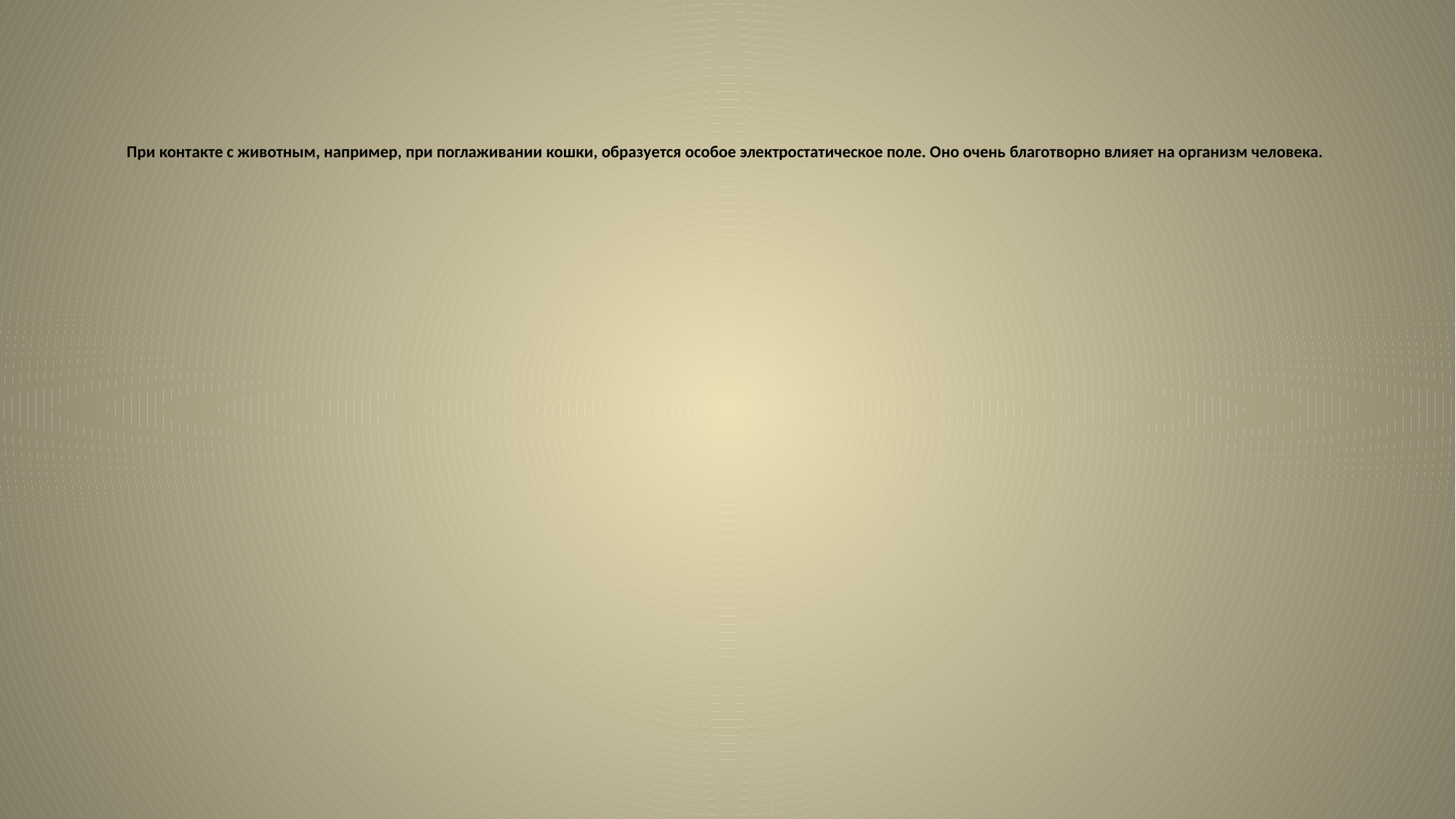

# При контакте с животным, например, при поглаживании кошки, образуется особое электростатическое поле. Оно очень благотворно влияет на организм человека.